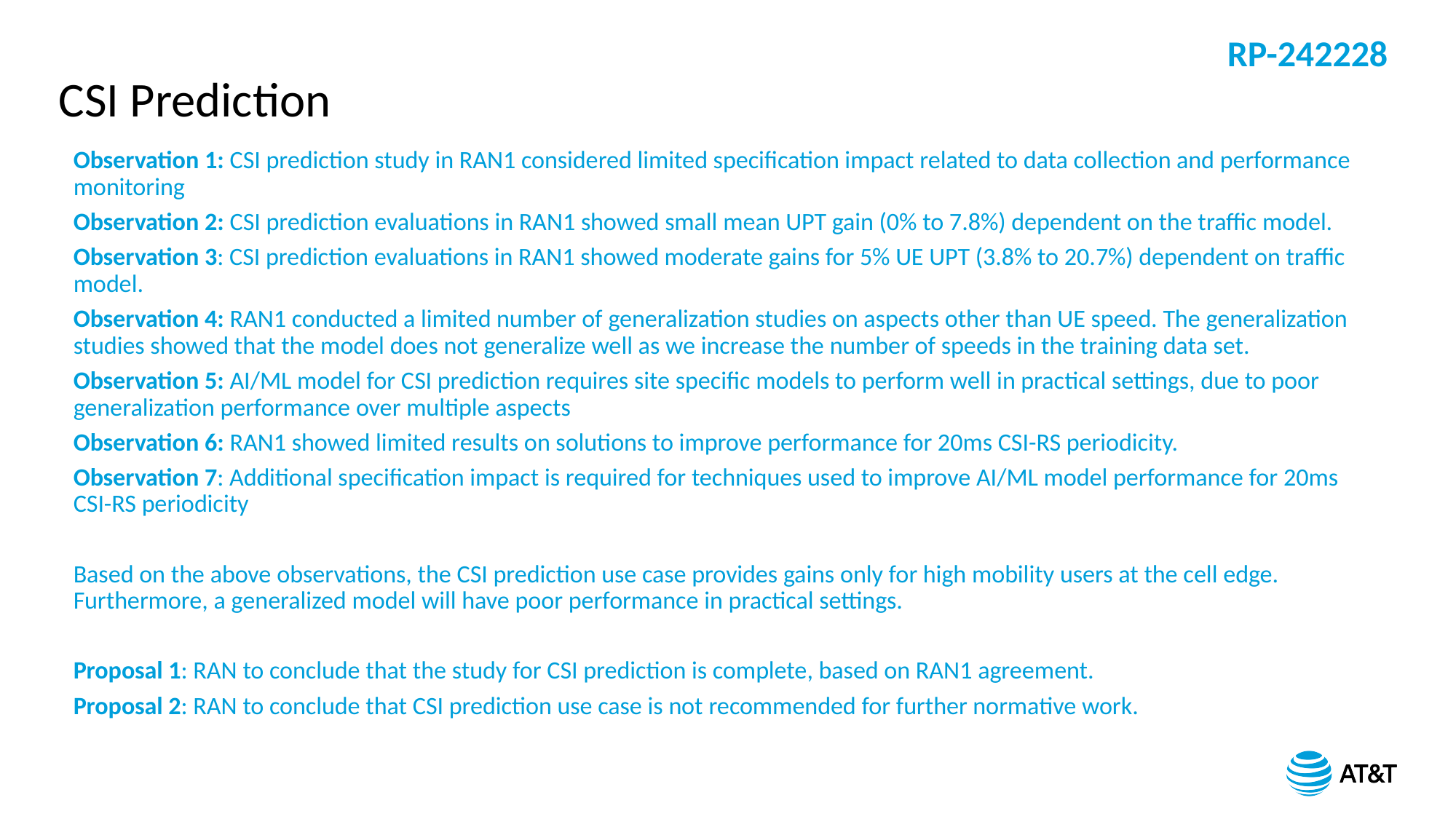

RP-242228
# CSI Prediction
Observation 1: CSI prediction study in RAN1 considered limited specification impact related to data collection and performance monitoring
Observation 2: CSI prediction evaluations in RAN1 showed small mean UPT gain (0% to 7.8%) dependent on the traffic model.
Observation 3: CSI prediction evaluations in RAN1 showed moderate gains for 5% UE UPT (3.8% to 20.7%) dependent on traffic model.
Observation 4: RAN1 conducted a limited number of generalization studies on aspects other than UE speed. The generalization studies showed that the model does not generalize well as we increase the number of speeds in the training data set.
Observation 5: AI/ML model for CSI prediction requires site specific models to perform well in practical settings, due to poor generalization performance over multiple aspects
Observation 6: RAN1 showed limited results on solutions to improve performance for 20ms CSI-RS periodicity.
Observation 7: Additional specification impact is required for techniques used to improve AI/ML model performance for 20ms CSI-RS periodicity

Based on the above observations, the CSI prediction use case provides gains only for high mobility users at the cell edge. Furthermore, a generalized model will have poor performance in practical settings.

Proposal 1: RAN to conclude that the study for CSI prediction is complete, based on RAN1 agreement.
Proposal 2: RAN to conclude that CSI prediction use case is not recommended for further normative work.